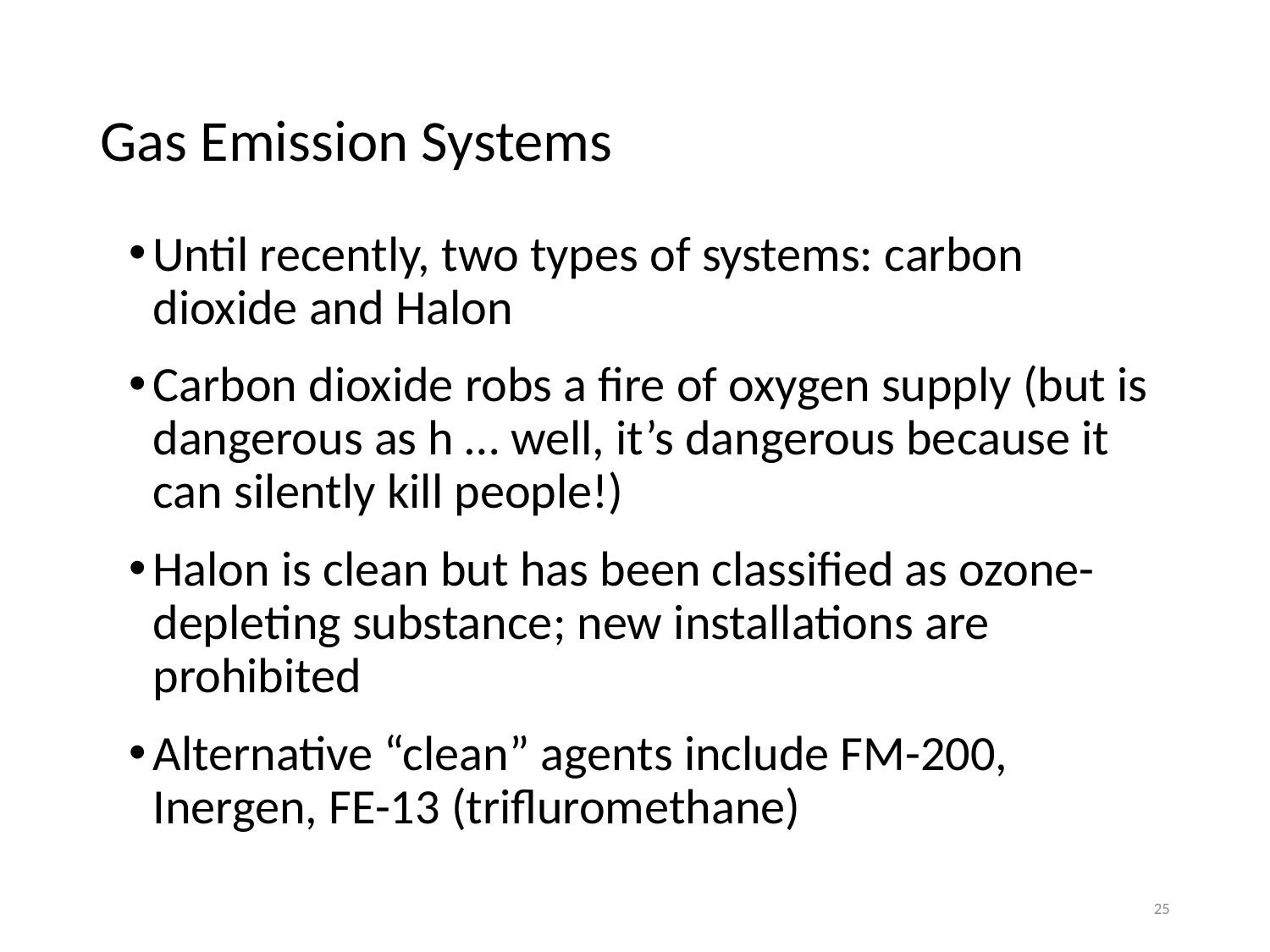

# Gas Emission Systems
Until recently, two types of systems: carbon dioxide and Halon
Carbon dioxide robs a fire of oxygen supply (but is dangerous as h … well, it’s dangerous because it can silently kill people!)
Halon is clean but has been classified as ozone-depleting substance; new installations are prohibited
Alternative “clean” agents include FM-200, Inergen, FE-13 (trifluromethane)
25